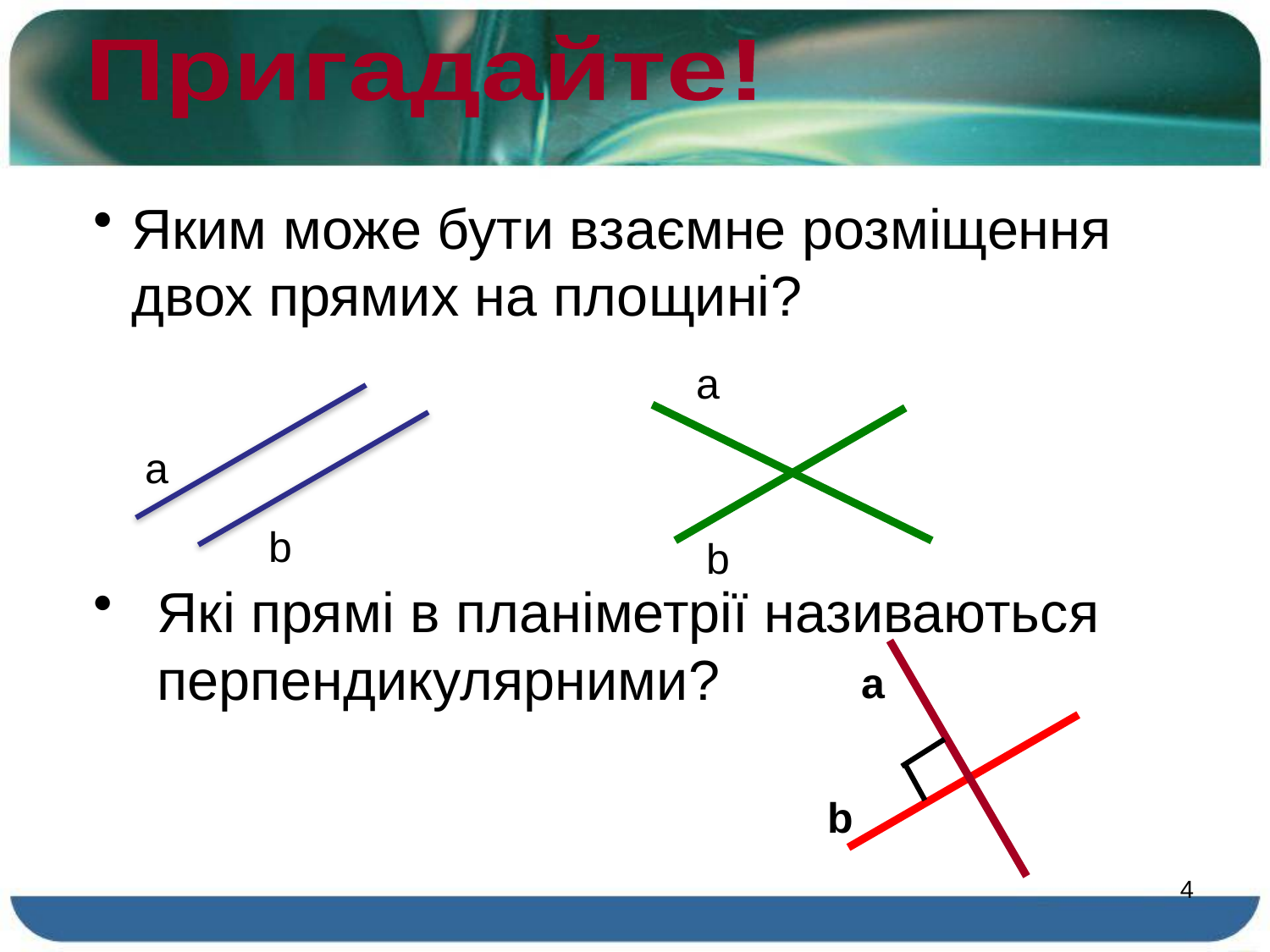

Пригадайте!
Яким може бути взаємне розміщення двох прямих на площині?

Які прямі в планіметрії називаються перпендикулярними?

а

b

а
b
а

b
4